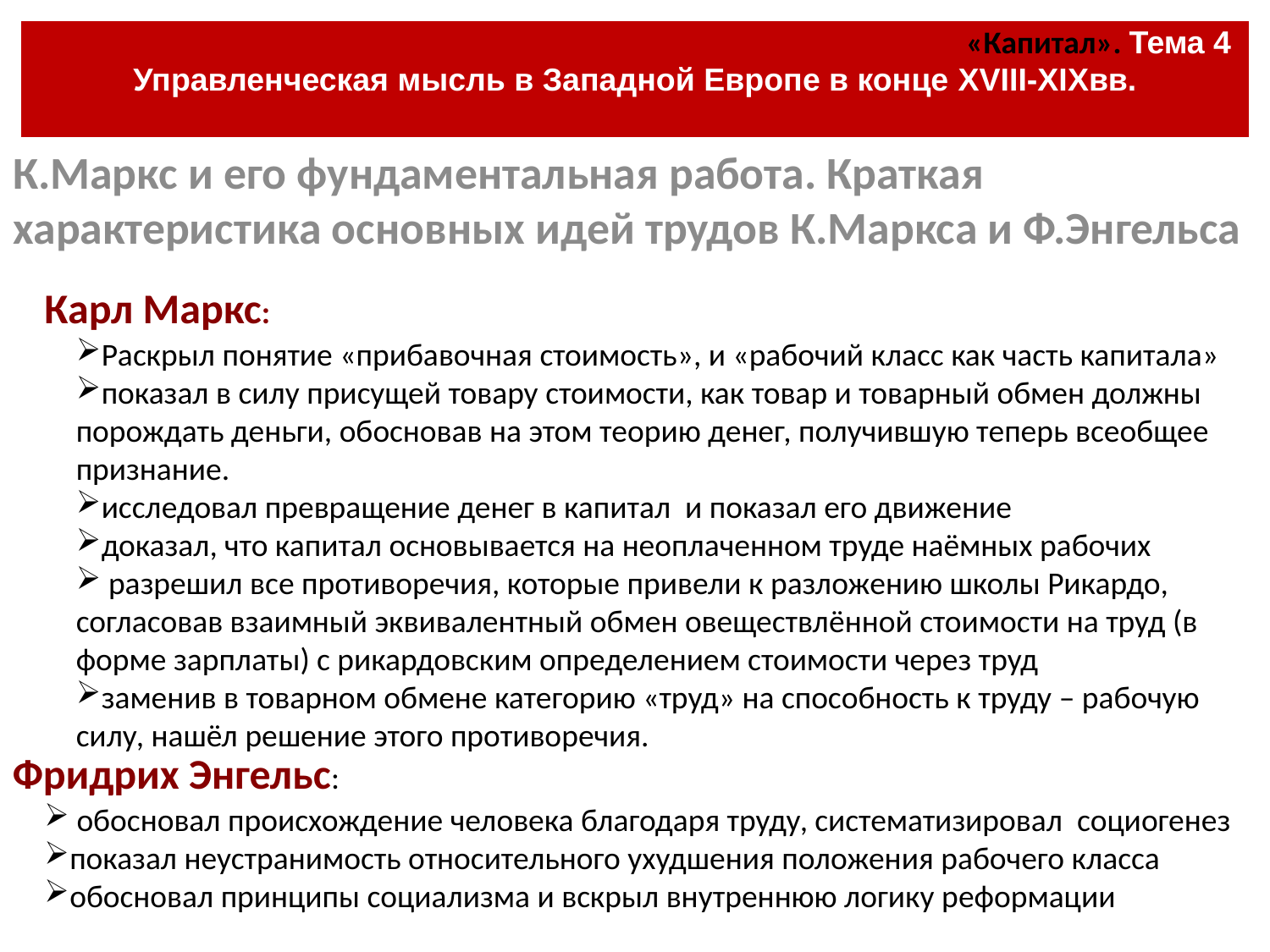

| «Капитал». Тема 4 Управленческая мысль в Западной Европе в конце XVIII-XIXвв. |
| --- |
#
К.Маркс и его фундаментальная работа. Краткая характеристика основных идей трудов К.Маркса и Ф.Энгельса

Карл Маркс:
Раскрыл понятие «прибавочная стоимость», и «рабочий класс как часть капитала»
показал в силу присущей товару стоимости, как товар и товарный обмен должны порождать деньги, обосновав на этом теорию денег, получившую теперь всеобщее признание.
исследовал превращение денег в капитал  и показал его движение
доказал, что капитал основывается на неоплаченном труде наёмных рабочих
 разрешил все противоречия, которые привели к разложению школы Рикардо, согласовав взаимный эквивалентный обмен овеществлённой стоимости на труд (в форме зарплаты) с рикардовским определением стоимости через труд
заменив в товарном обмене категорию «труд» на способность к труду – рабочую силу, нашёл решение этого противоречия.

Фридрих Энгельс:
 обосновал происхождение человека благодаря труду, систематизировал  социогенез
показал неустранимость относительного ухудшения положения рабочего класса
обосновал принципы социализма и вскрыл внутреннюю логику реформации